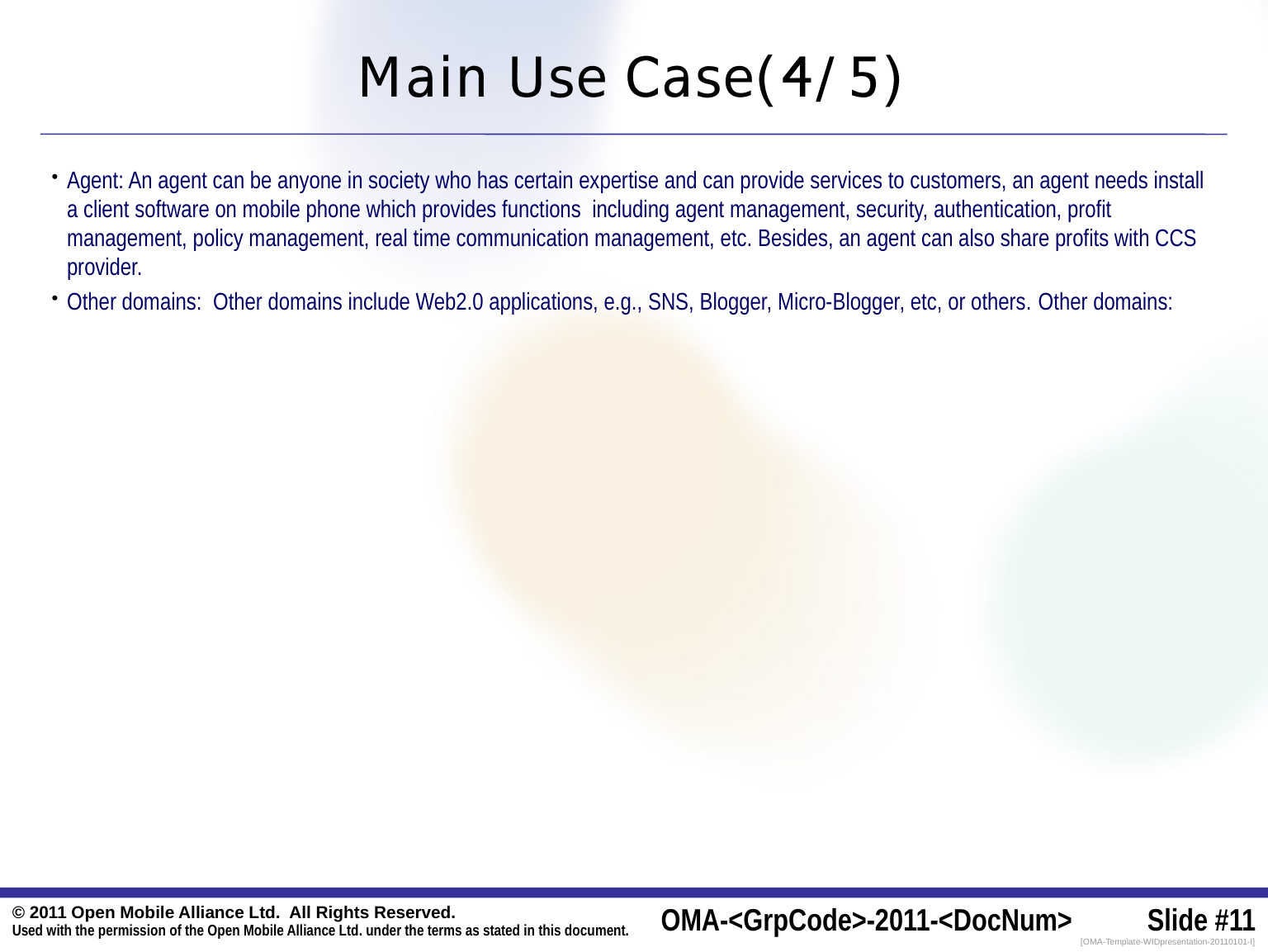

# Main Use Case(4/5)
Agent: An agent can be anyone in society who has certain expertise and can provide services to customers, an agent needs install a client software on mobile phone which provides functions  including agent management, security, authentication, profit management, policy management, real time communication management, etc. Besides, an agent can also share profits with CCS provider.
Other domains:  Other domains include Web2.0 applications, e.g., SNS, Blogger, Micro-Blogger, etc, or others. Other domains: